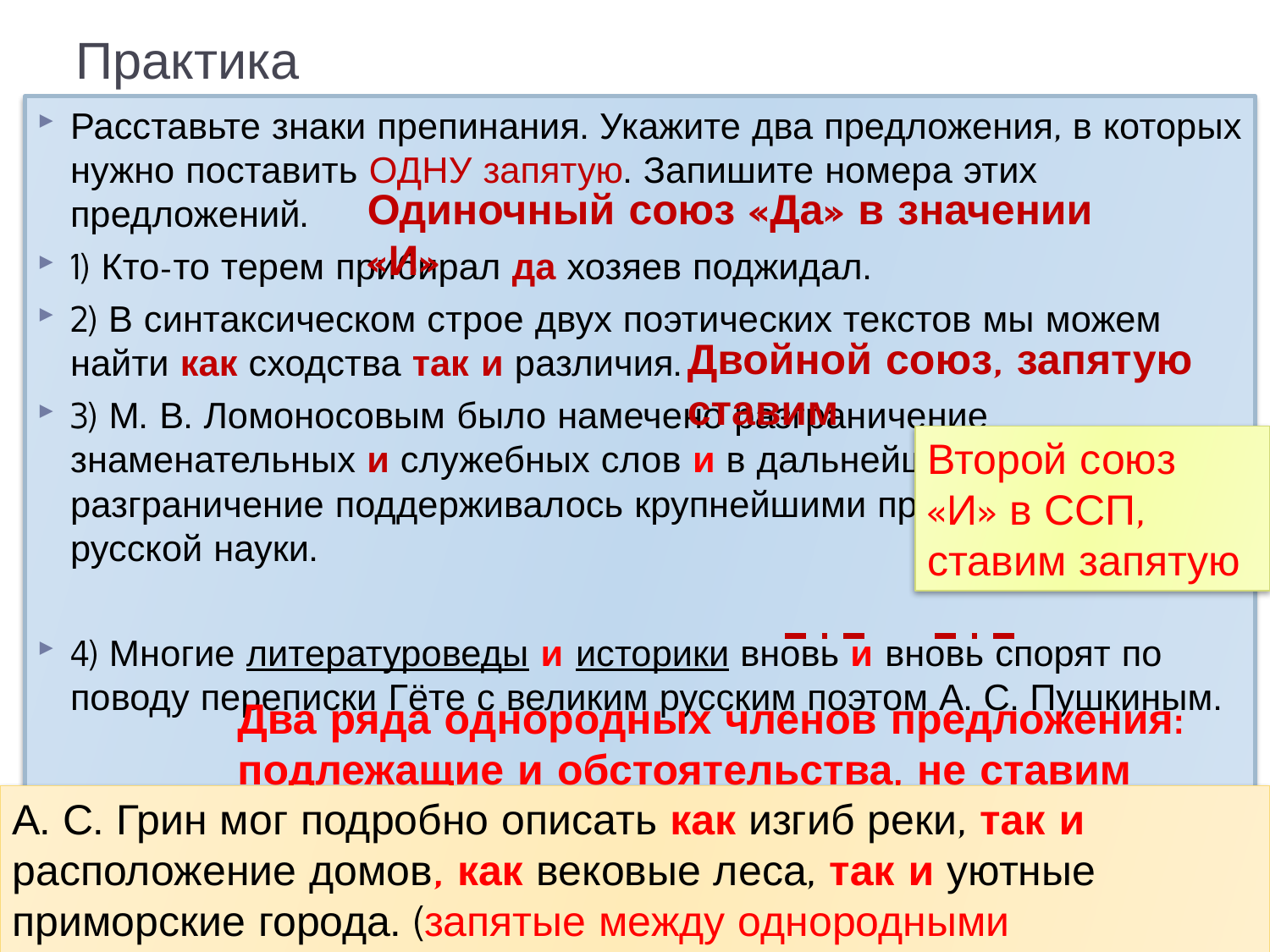

# Практика
Расставьте знаки препинания. Укажите два предложения, в которых нужно поставить ОДНУ запятую. Запишите номера этих предложений.
1) Кто-то терем прибирал да хозяев поджидал.
2) В синтаксическом строе двух поэтических текстов мы можем найти как сходства так и различия.
3) М. В. Ломоносовым было намечено разграничение знаменательных и служебных слов и в дальнейшем это разграничение поддерживалось крупнейшими представителями русской науки.

4) Многие литературоведы и историки вновь и вновь спорят по поводу переписки Гёте с великим русским поэтом А. С. Пушкиным.

5) А. С. Грин мог подробно описать как изгиб реки так и расположение домов как вековые леса так и уютные приморские города.

Одиночный союз «Да» в значении «И»
Двойной союз, запятую ставим
Второй союз «И» в ССП, ставим запятую
Первый союз «И» одиночный
Два ряда однородных членов предложения: подлежащие и обстоятельства, не ставим запятую.
А. С. Грин мог подробно описать как изгиб реки, так и расположение домов, как вековые леса, так и уютные приморские города. (запятые между однородными дополнениями)